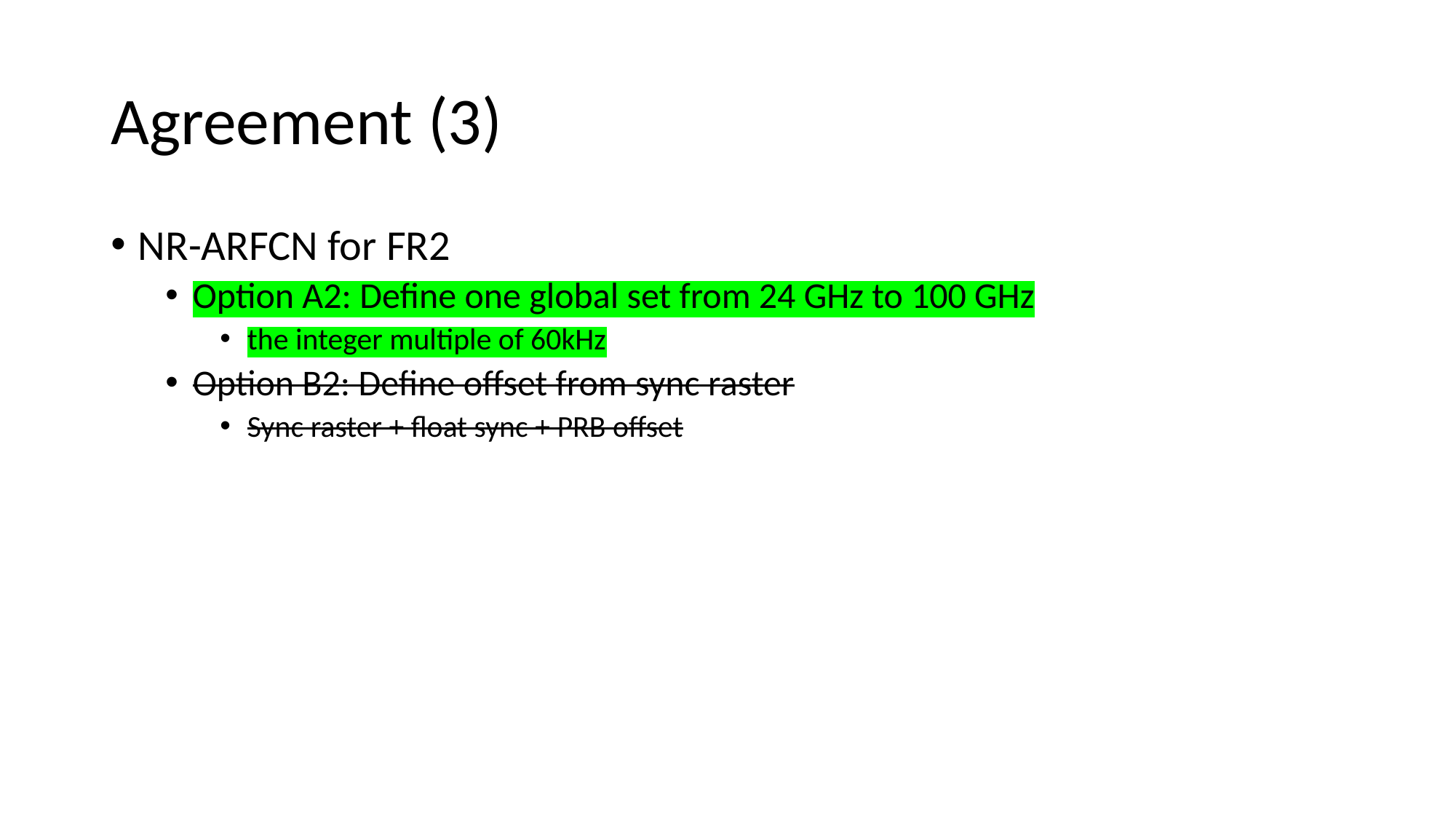

# Agreement (3)
NR-ARFCN for FR2
Option A2: Define one global set from 24 GHz to 100 GHz
the integer multiple of 60kHz
Option B2: Define offset from sync raster
Sync raster + float sync + PRB offset